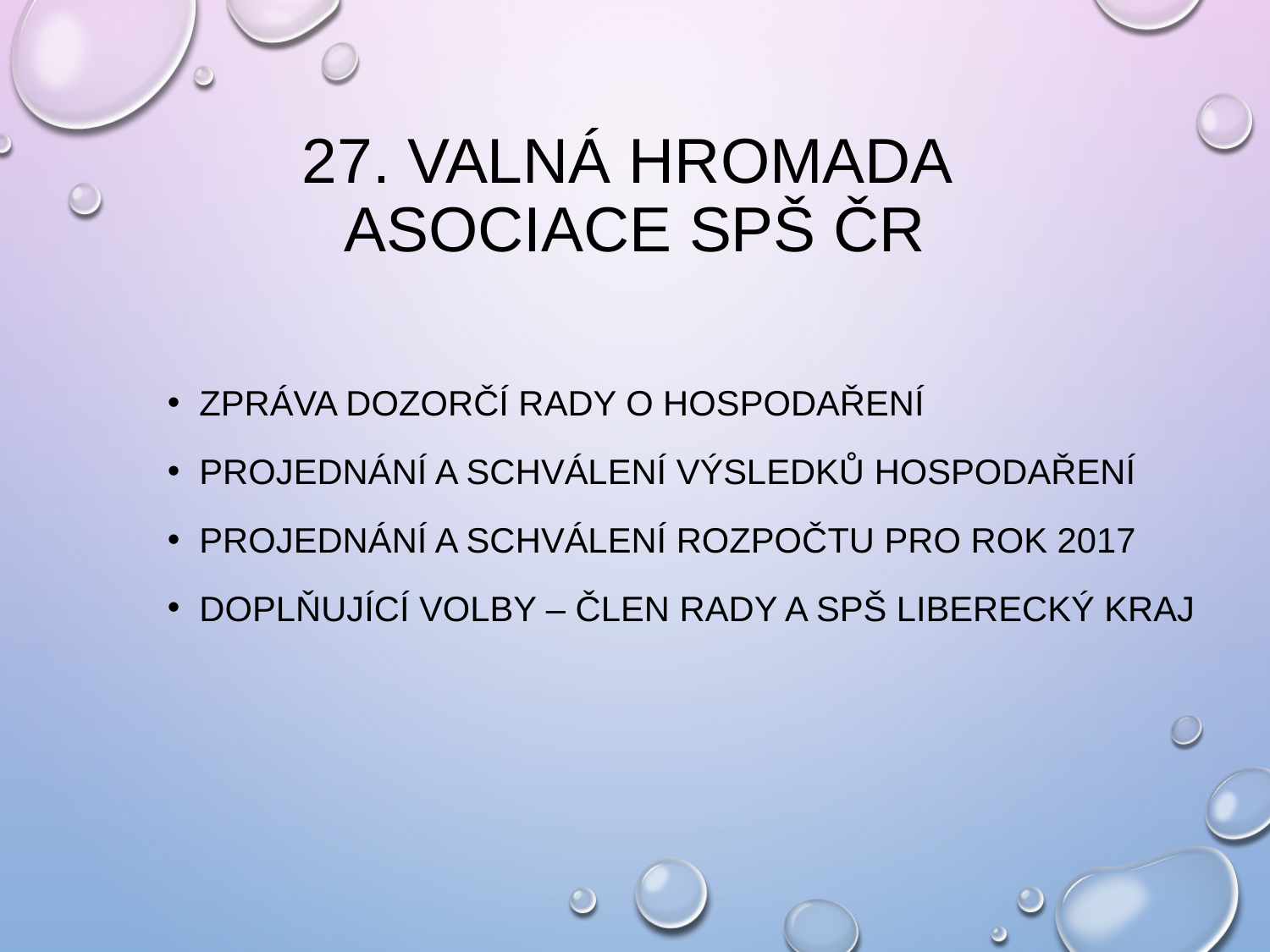

# 27. Valná hromada asociace spš Čr
zpráva Dozorčí rady o hospodaření
projednání a schválení výsledků hospodaření
projednání a schválení rozpočtu pro rok 2017
Doplňující volby – Člen Rady A SPŠ Liberecký kraj